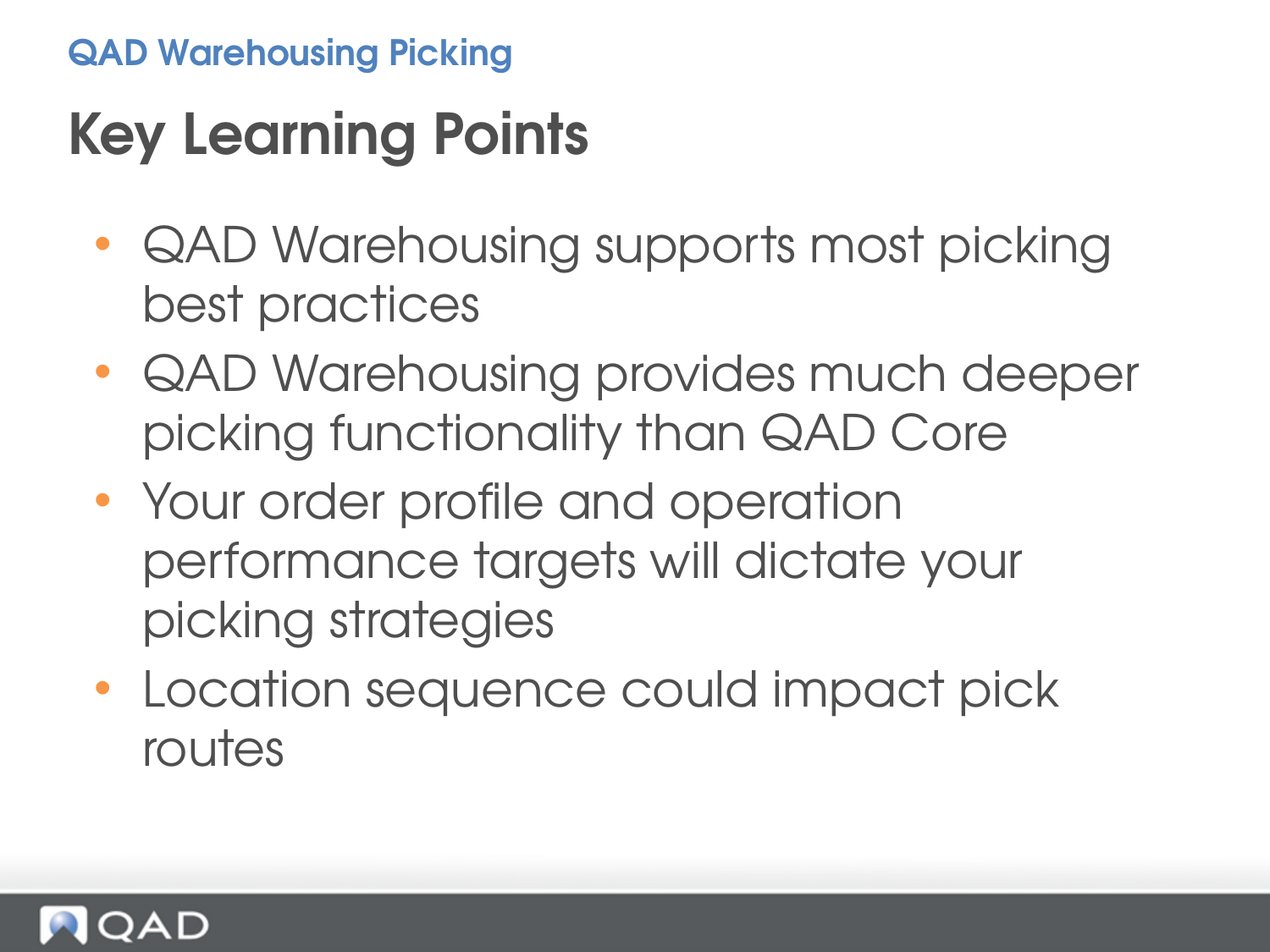

QAD Warehousing Picking
Key Learning Points
QAD Warehousing supports most picking best practices
QAD Warehousing provides much deeper picking functionality than QAD Core
Your order profile and operation performance targets will dictate your picking strategies
Location sequence could impact pick routes